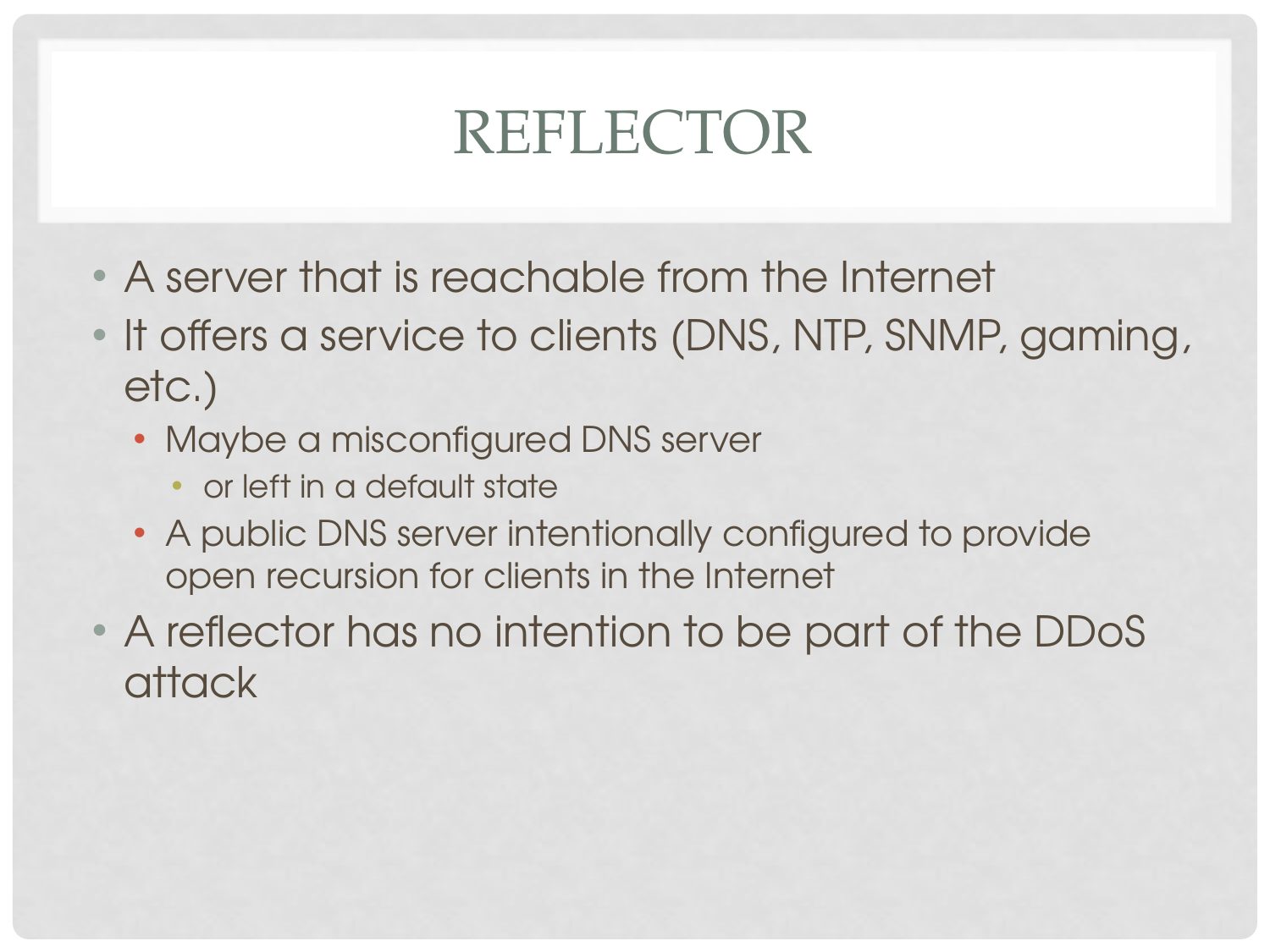

# reflector
A server that is reachable from the Internet
It offers a service to clients (DNS, NTP, SNMP, gaming, etc.)
Maybe a misconfigured DNS server
or left in a default state
A public DNS server intentionally configured to provide open recursion for clients in the Internet
A reflector has no intention to be part of the DDoS attack